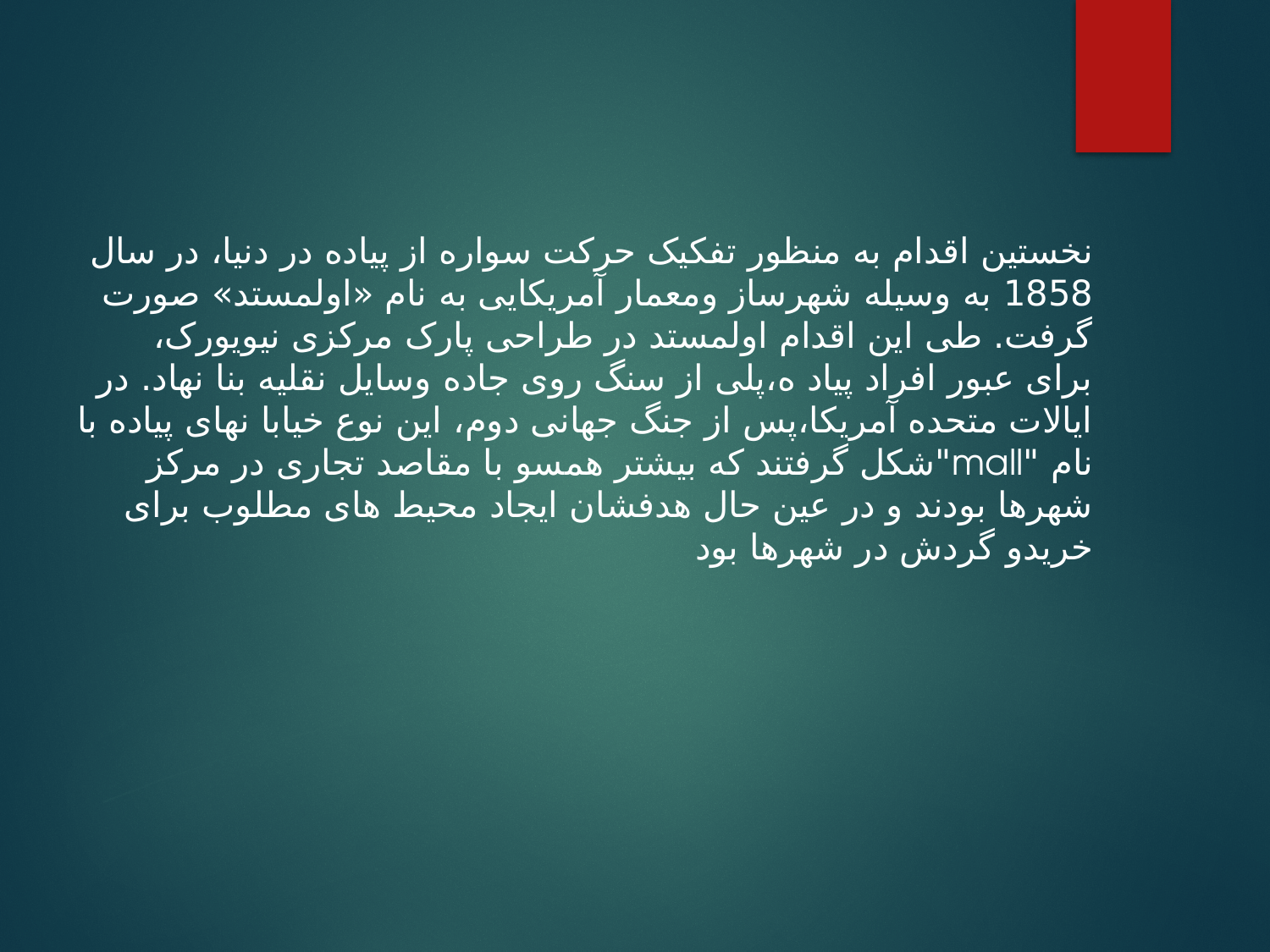

نخستین اقدام به منظور تفکیک حرکت سواره از پیاده در دنیا، در سال 1858 به وسیله شهرساز ومعمار آمریکایی به نام «اولمستد» صورت گرفت. طی این اقدام اولمستد در طراحی پارک مرکزی نیویورک، برای عبور افراد پیاد ه،پلی از سنگ روی جاده وسایل نقلیه بنا نهاد. در ایالات متحده آمریکا،پس از جنگ جهانی دوم، این نوع خیابا نهای پیاده با نام "mall"شکل گرفتند که بیشتر همسو با مقاصد تجاری در مرکز شهرها بودند و در عین حال هدفشان ایجاد محیط های مطلوب برای خریدو گردش در شهرها بود